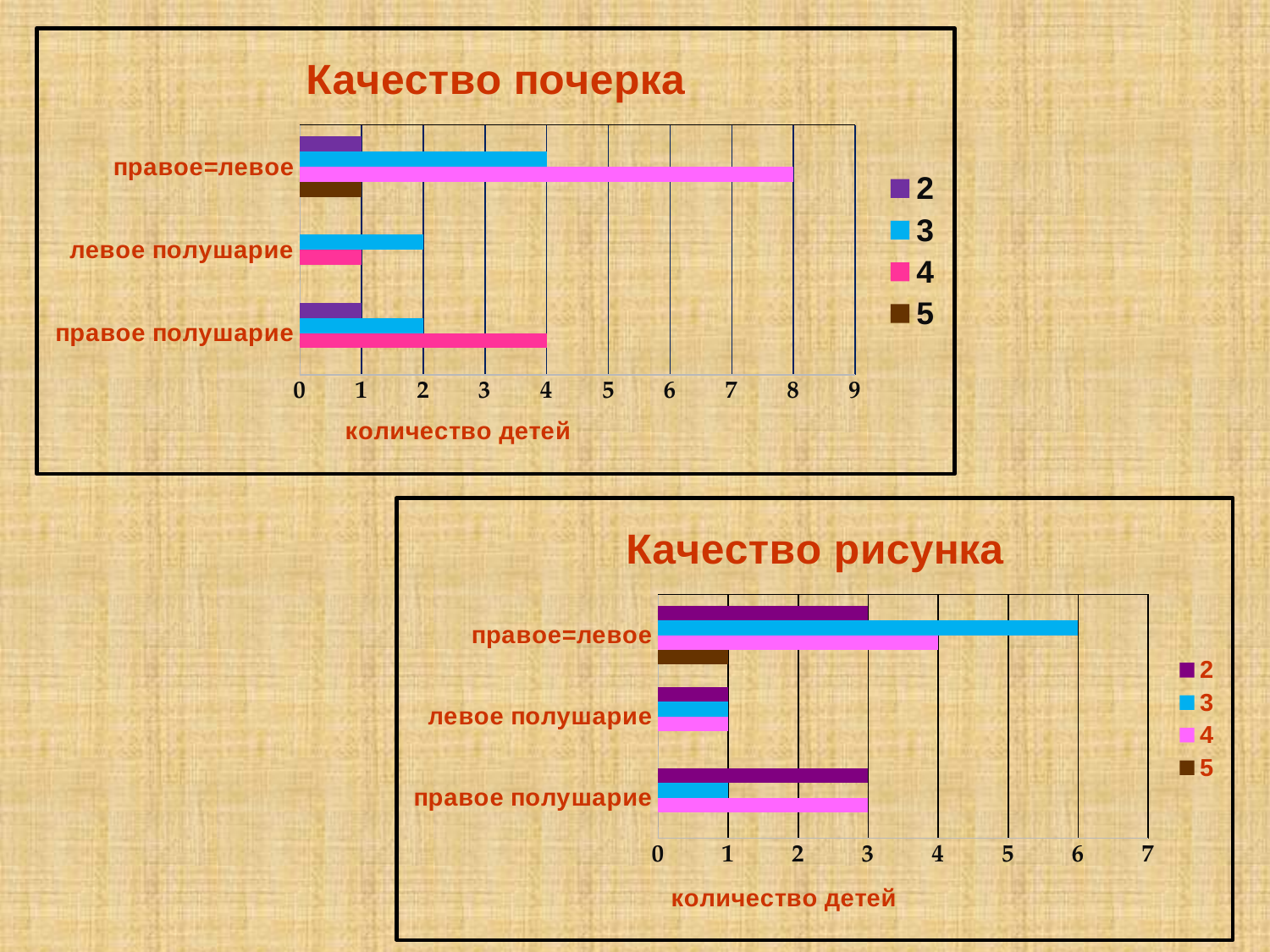

### Chart: Качество почерка

| Category | 5 | 4 | 3 | 2 |
|---|---|---|---|---|
| правое полушарие | 0.0 | 4.0 | 2.0 | 1.0 |
| левое полушарие | 0.0 | 1.0 | 2.0 | 0.0 |
| правое=левое | 1.0 | 8.0 | 4.0 | 1.0 |

### Chart: Качество рисунка

| Category | 5 | 4 | 3 | 2 |
|---|---|---|---|---|
| правое полушарие | 0.0 | 3.0 | 1.0 | 3.0 |
| левое полушарие | 0.0 | 1.0 | 1.0 | 1.0 |
| правое=левое | 1.0 | 4.0 | 6.0 | 3.0 |